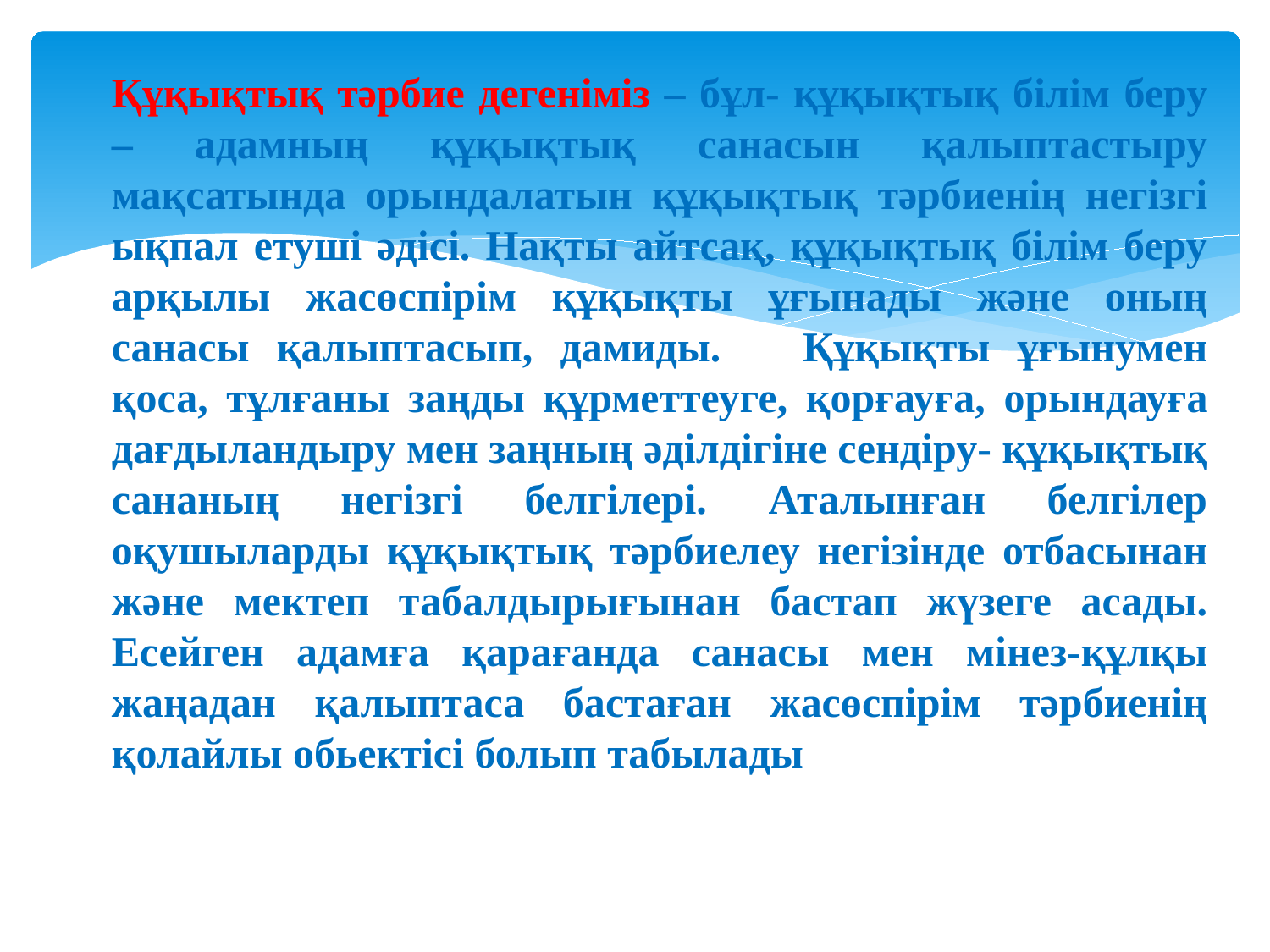

Құқықтық тәрбие дегеніміз – бұл- құқықтық білім беру – адамның құқықтық санасын қалыптастыру мақсатында орындалатын құқықтық тәрбиенің негізгі ықпал етуші әдісі. Нақты айтсақ, құқықтық білім беру арқылы жасөспірім құқықты ұғынады және оның санасы қалыптасып, дамиды.   Құқықты ұғынумен қоса, тұлғаны заңды құрметтеуге, қорғауға, орындауға дағдыландыру мен заңның әділдігіне сендіру- құқықтық сананың негізгі белгілері. Аталынған белгілер оқушыларды құқықтық тәрбиелеу негізінде отбасынан және мектеп табалдырығынан бастап жүзеге асады. Есейген адамға қарағанда санасы мен мінез-құлқы жаңадан қалыптаса бастаған жасөспірім тәрбиенің қолайлы обьектісі болып табылады